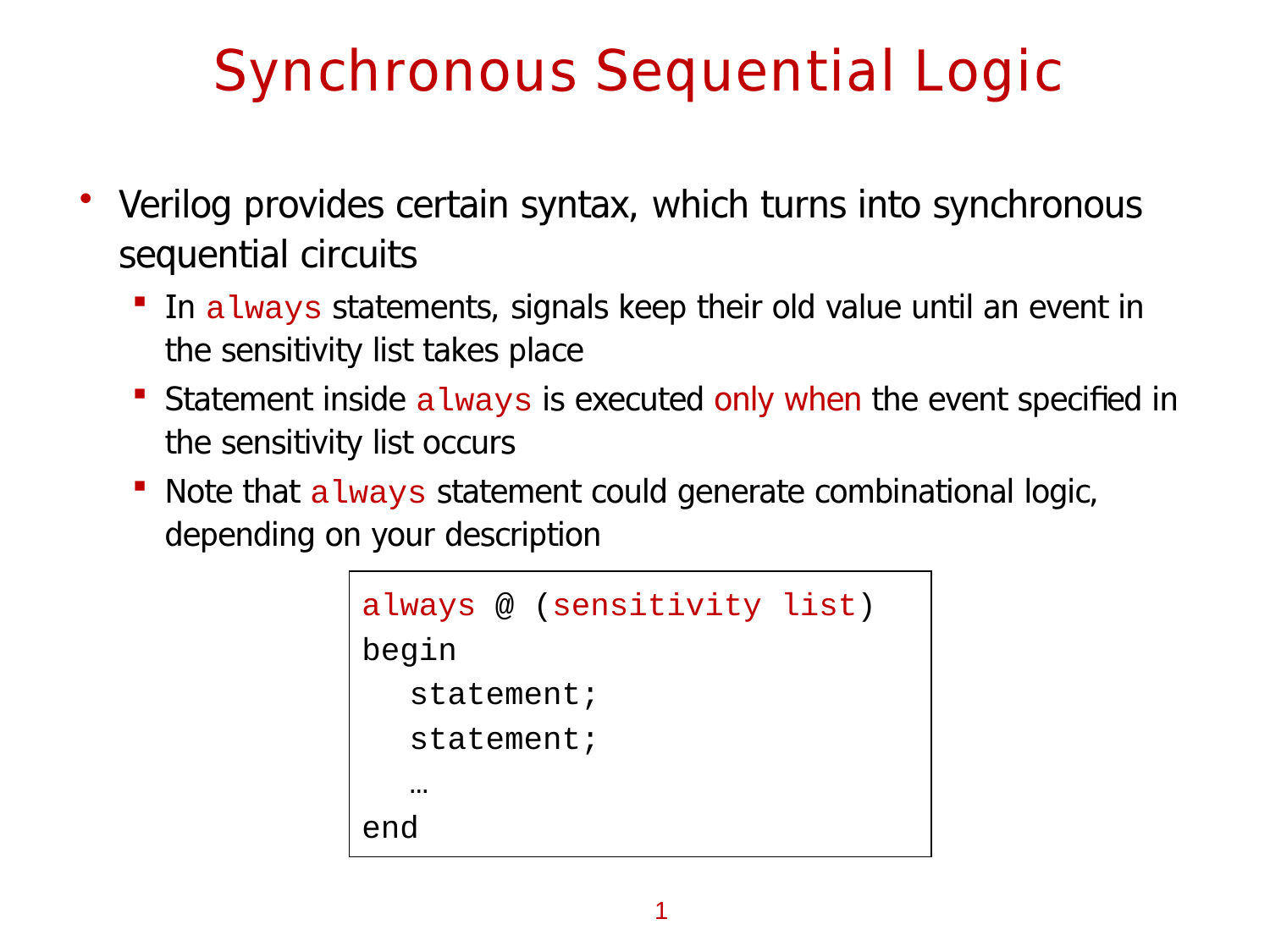

# Synchronous Sequential Logic
Verilog provides certain syntax, which turns into synchronous sequential circuits
In always statements, signals keep their old value until an event in the sensitivity list takes place
Statement inside always is executed only when the event specified in the sensitivity list occurs
Note that always statement could generate combinational logic, depending on your description
always @ (sensitivity list)
begin
	statement;
	statement;
	…
end
1